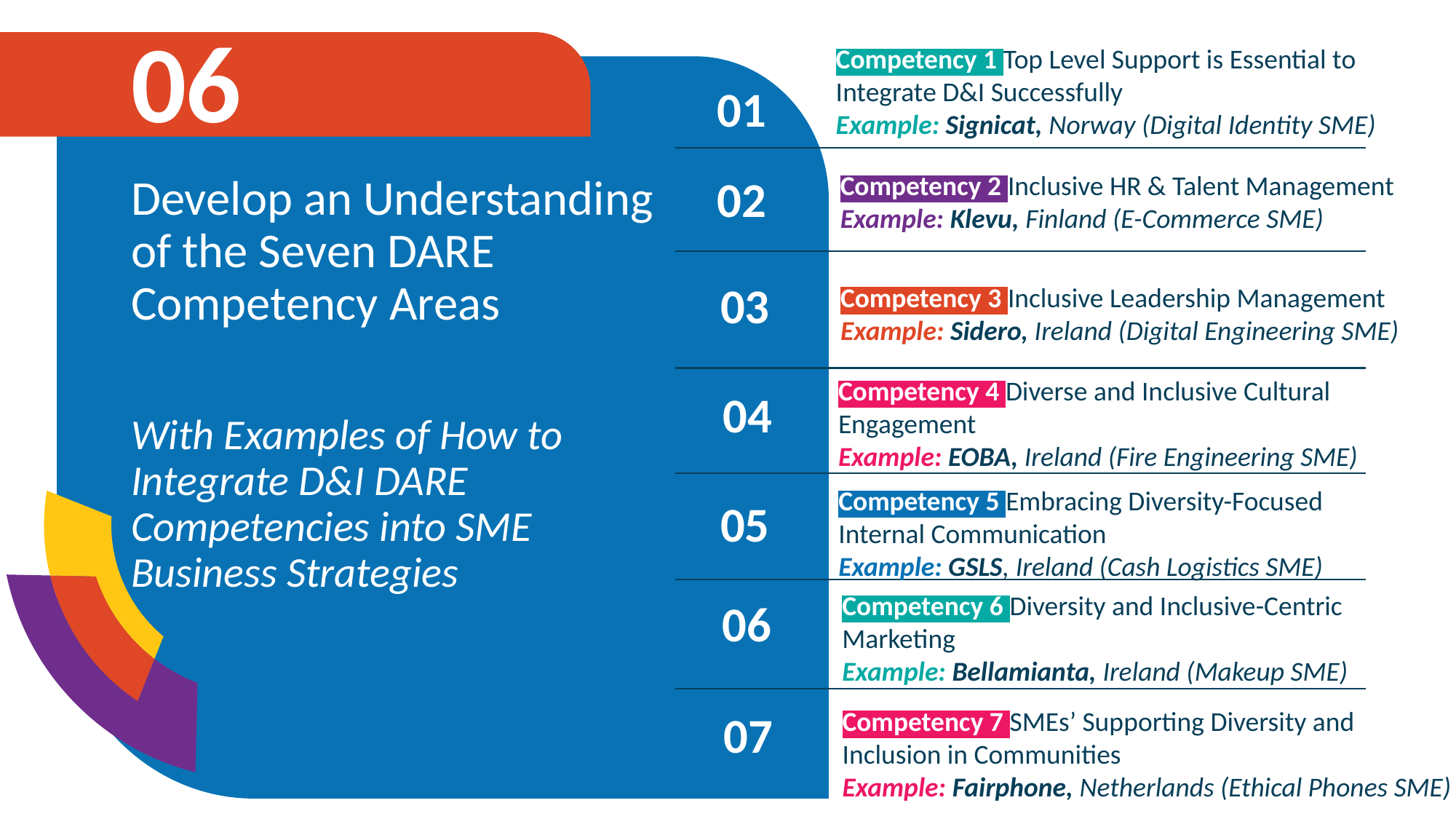

06
Competency 1 Top Level Support is Essential to Integrate D&I Successfully
Example: Signicat, Norway (Digital Identity SME)
01
02
Competency 2 Inclusive HR & Talent Management
Example: Klevu, Finland (E-Commerce SME)
Develop an Understanding of the Seven DARE Competency Areas

With Examples of How to Integrate D&I DARE Competencies into SME Business Strategies

03
Competency 3 Inclusive Leadership Management
Example: Sidero, Ireland (Digital Engineering SME)

04
Competency 4 Diverse and Inclusive Cultural Engagement
Example: EOBA, Ireland (Fire Engineering SME)

05
Competency 5 Embracing Diversity-Focused Internal Communication
Example: GSLS, Ireland (Cash Logistics SME)

06
Competency 6 Diversity and Inclusive-Centric Marketing
Example: Bellamianta, Ireland (Makeup SME)

07
Competency 7 SMEs’ Supporting Diversity and Inclusion in Communities
Example: Fairphone, Netherlands (Ethical Phones SME)